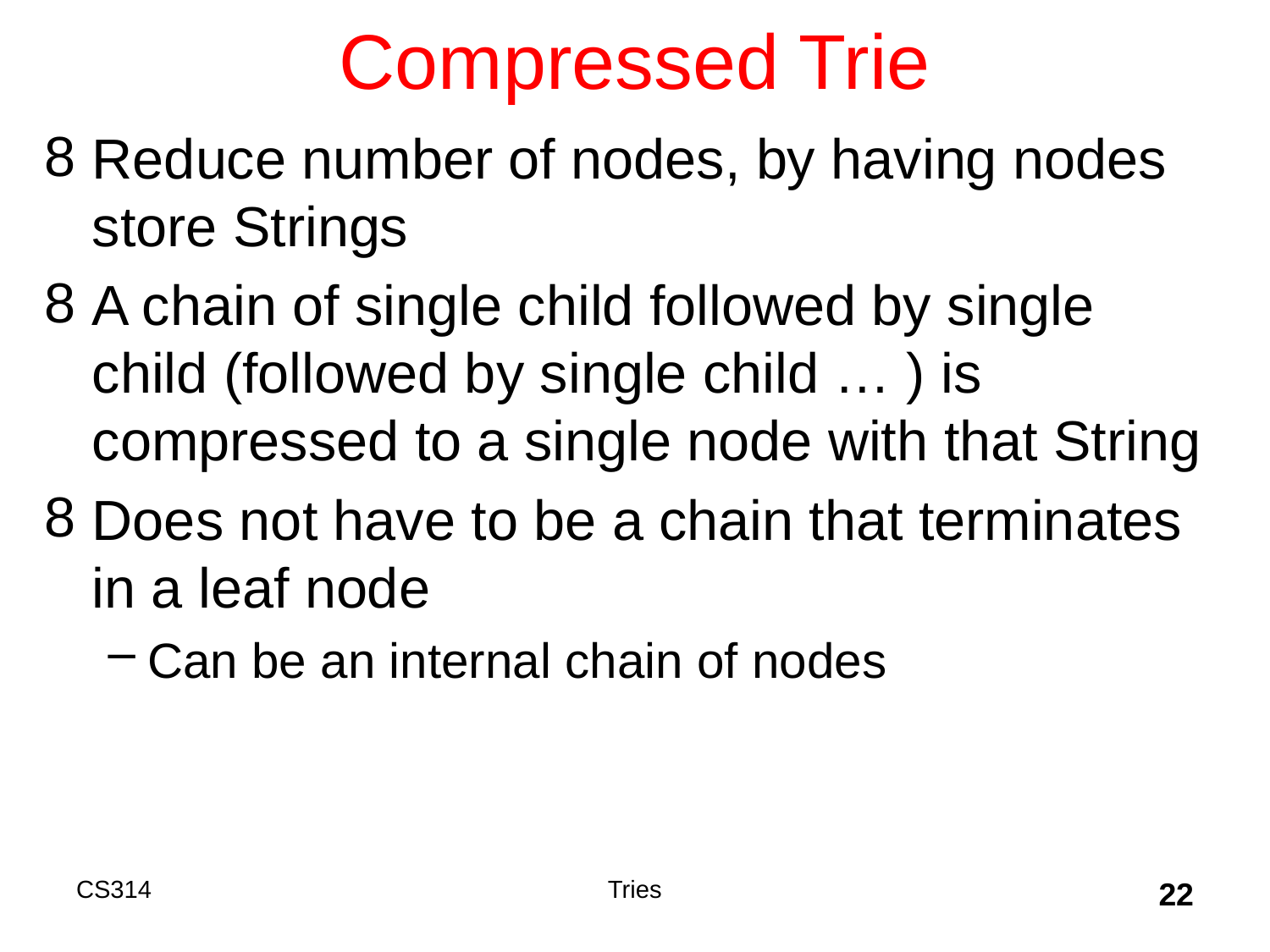

# Compressed Trie
Reduce number of nodes, by having nodes store Strings
A chain of single child followed by single child (followed by single child … ) is compressed to a single node with that String
Does not have to be a chain that terminates in a leaf node
Can be an internal chain of nodes
CS314
Tries
22